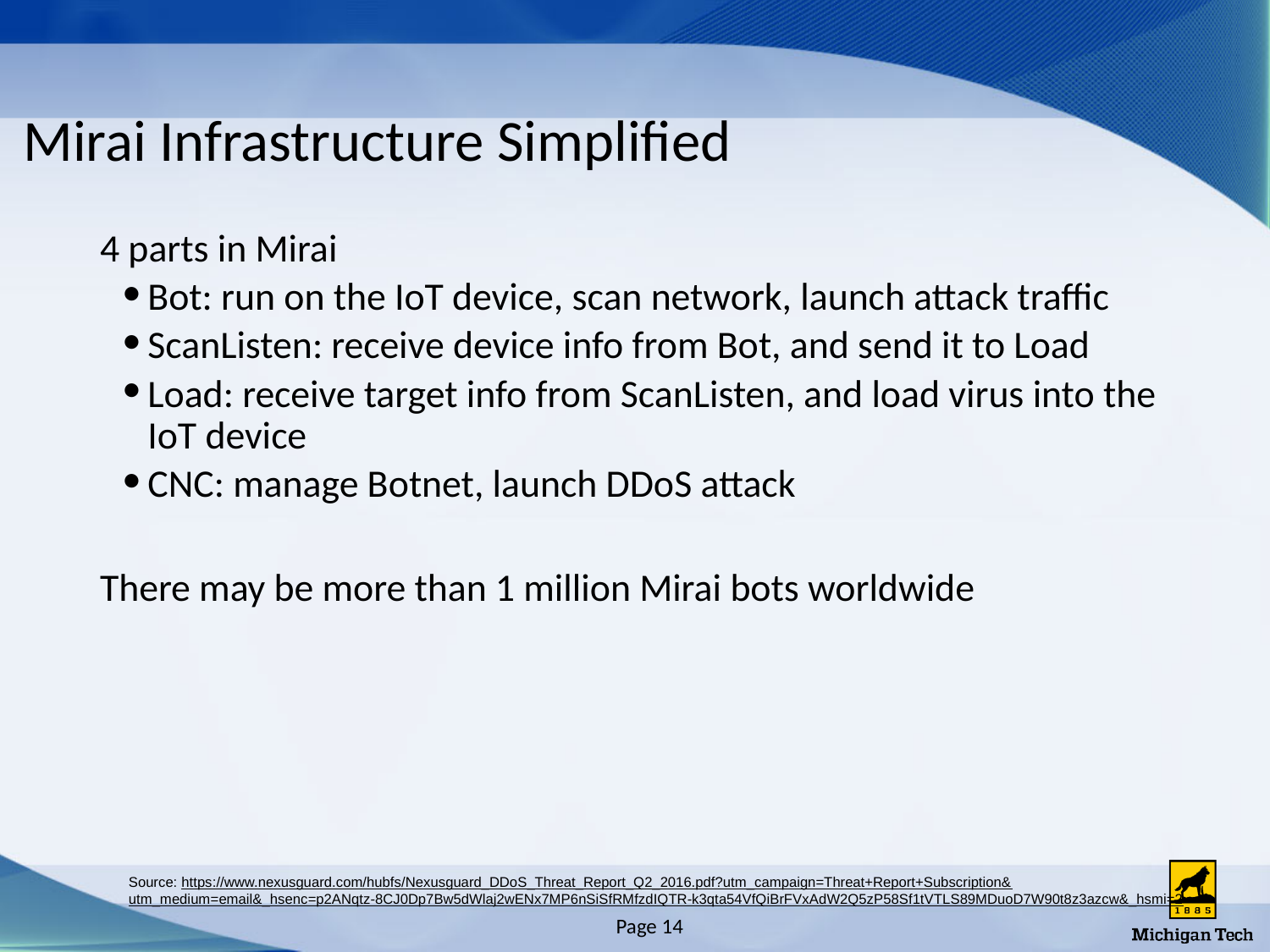

# Mirai Infrastructure Simplified
4 parts in Mirai
Bot: run on the IoT device, scan network, launch attack traffic
ScanListen: receive device info from Bot, and send it to Load
Load: receive target info from ScanListen, and load virus into the IoT device
CNC: manage Botnet, launch DDoS attack

There may be more than 1 million Mirai bots worldwide

Source: https://www.nexusguard.com/hubfs/Nexusguard_DDoS_Threat_Report_Q2_2016.pdf?utm_campaign=Threat+Report+Subscription&
utm_medium=email&_hsenc=p2ANqtz-8CJ0Dp7Bw5dWlaj2wENx7MP6nSiSfRMfzdIQTR-k3qta54VfQiBrFVxAdW2Q5zP58Sf1tVTLS89MDuoD7W90t8z3azcw&_hsmi=2